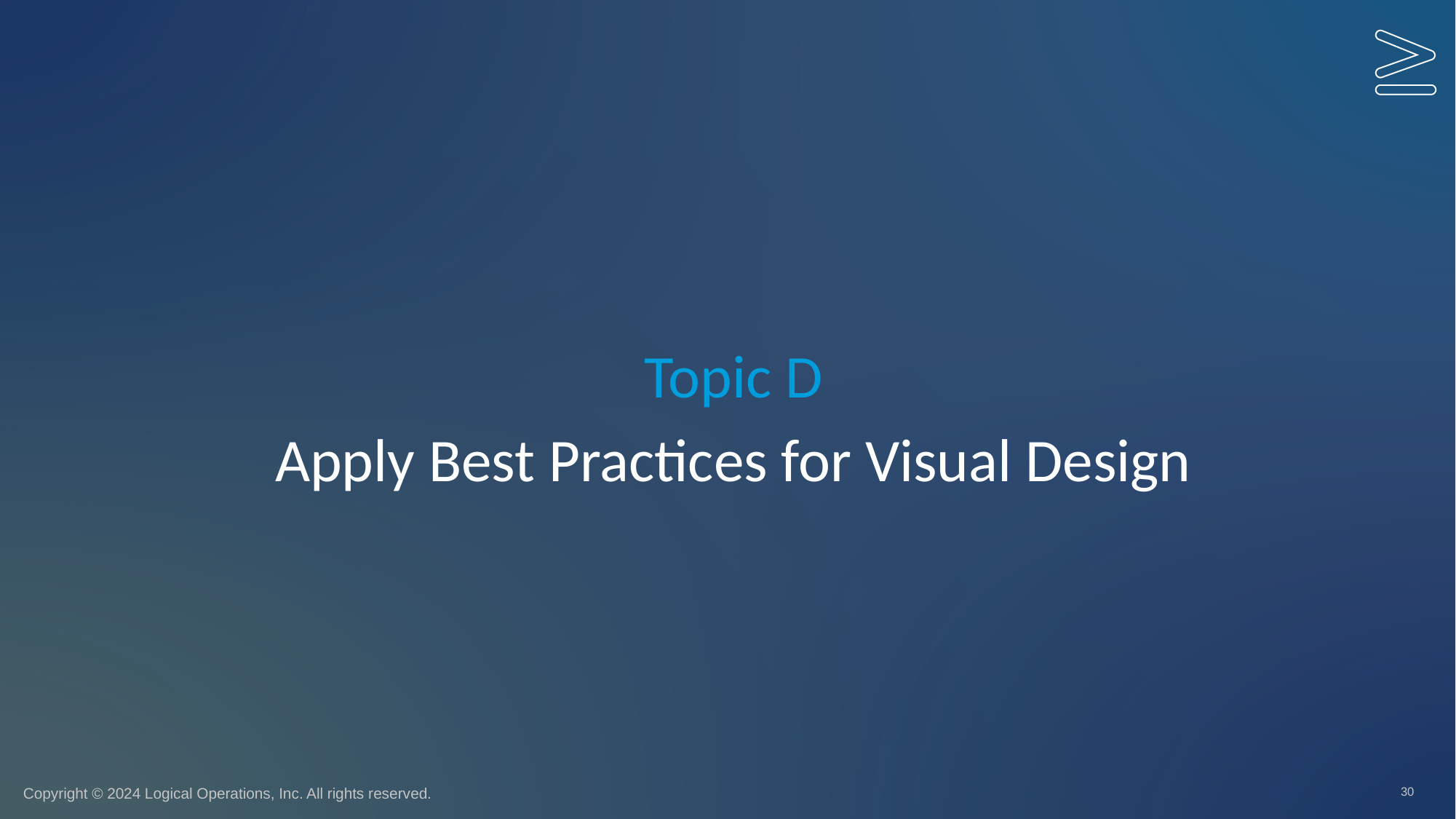

Topic D
# Apply Best Practices for Visual Design
30